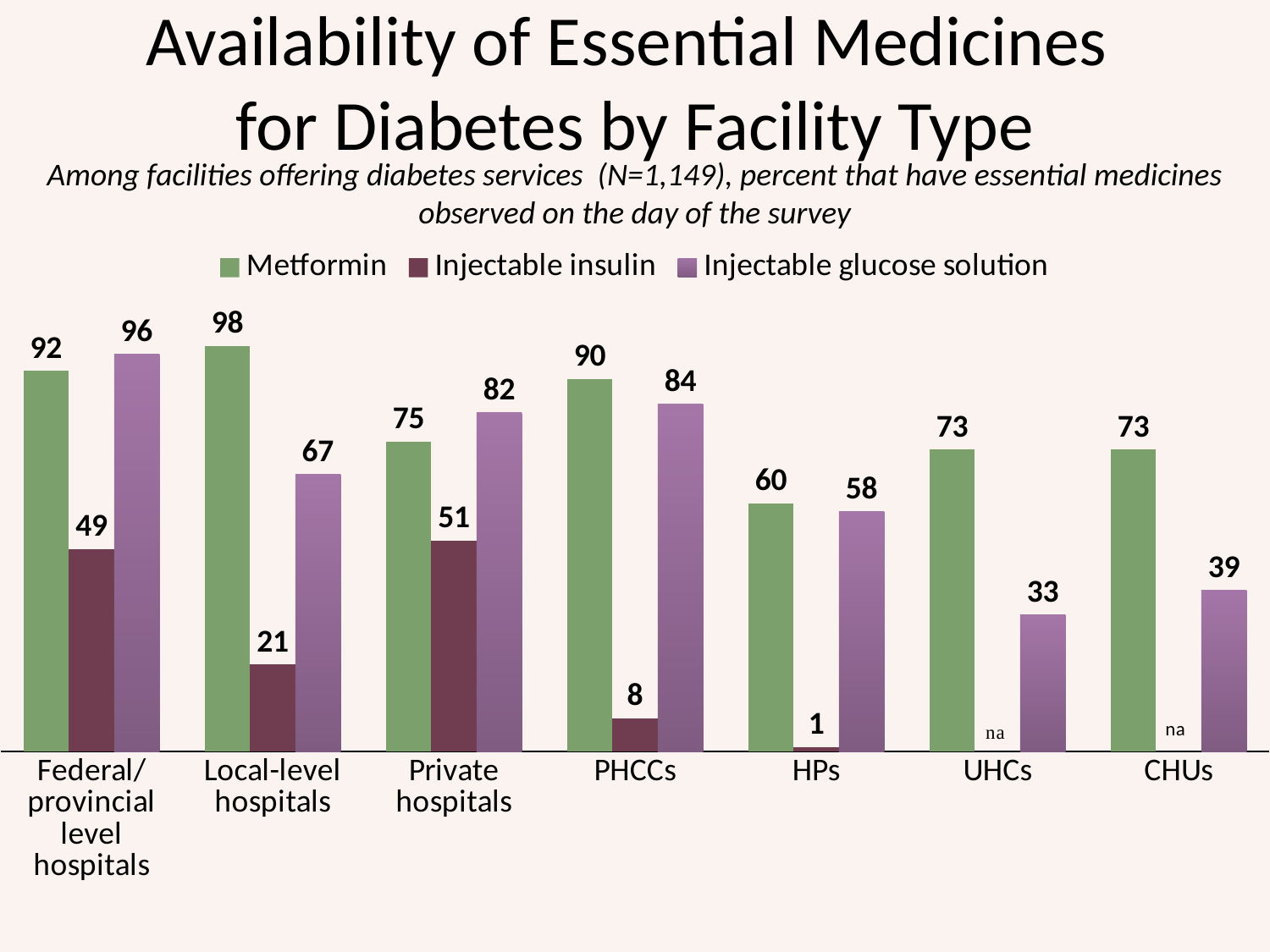

# Availability of Essential Medicines for Diabetes by Facility Type
Among facilities offering diabetes services  (N=1,149), percent that have essential medicines observed on the day of the survey

### Chart

| Category | Metformin | Injectable insulin | Injectable glucose solution |
|---|---|---|---|
| Federal/ provincial level hospitals | 92.0 | 49.0 | 96.0 |
| Local-level hospitals | 98.0 | 21.0 | 67.0 |
| Private hospitals | 75.0 | 51.0 | 82.0 |
| PHCCs | 90.0 | 8.0 | 84.0 |
| HPs | 60.0 | 1.0 | 58.0 |
| UHCs | 73.0 | None | 33.0 |
| CHUs | 73.0 | None | 39.0 |